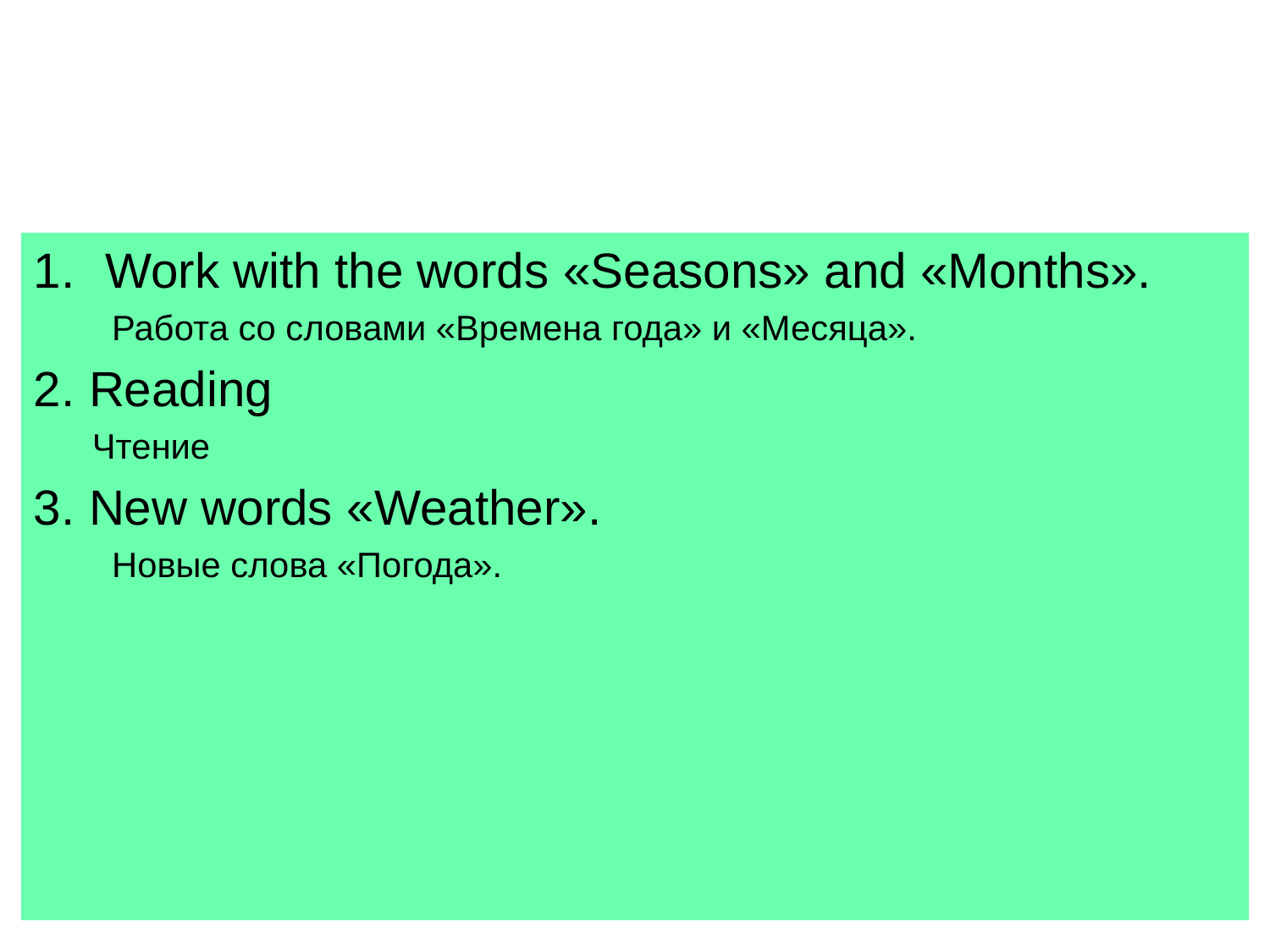

#
Work with the words «Seasons» and «Months».
        Работа со словами «Времена года» и «Месяца».
2. Reading
      Чтение
3. New words «Weather».
        Новые слова «Погода».